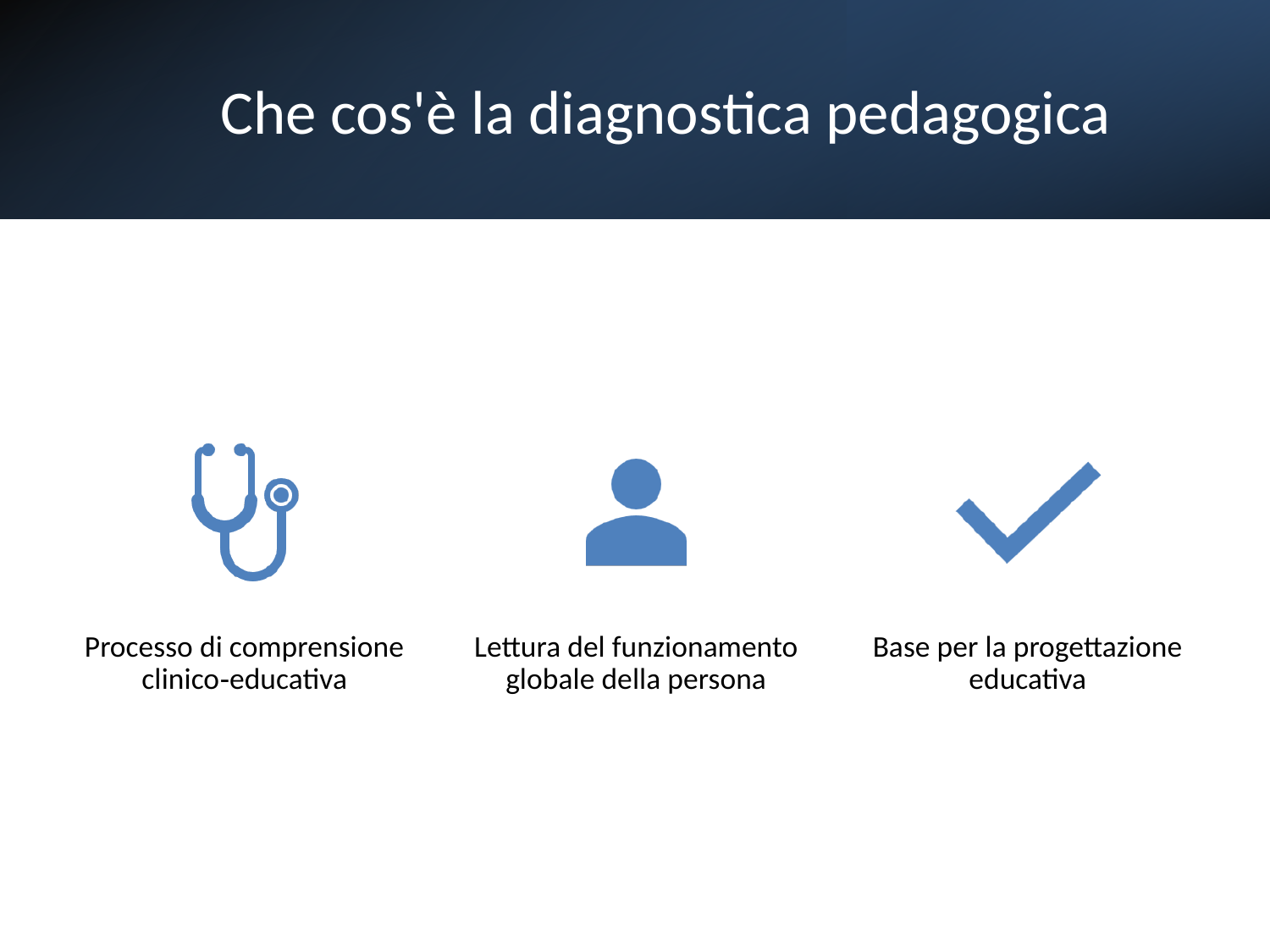

# Che cos'è la diagnostica pedagogica
Processo di comprensione clinico‑educativa
Lettura del funzionamento globale della persona
Base per la progettazione educativa